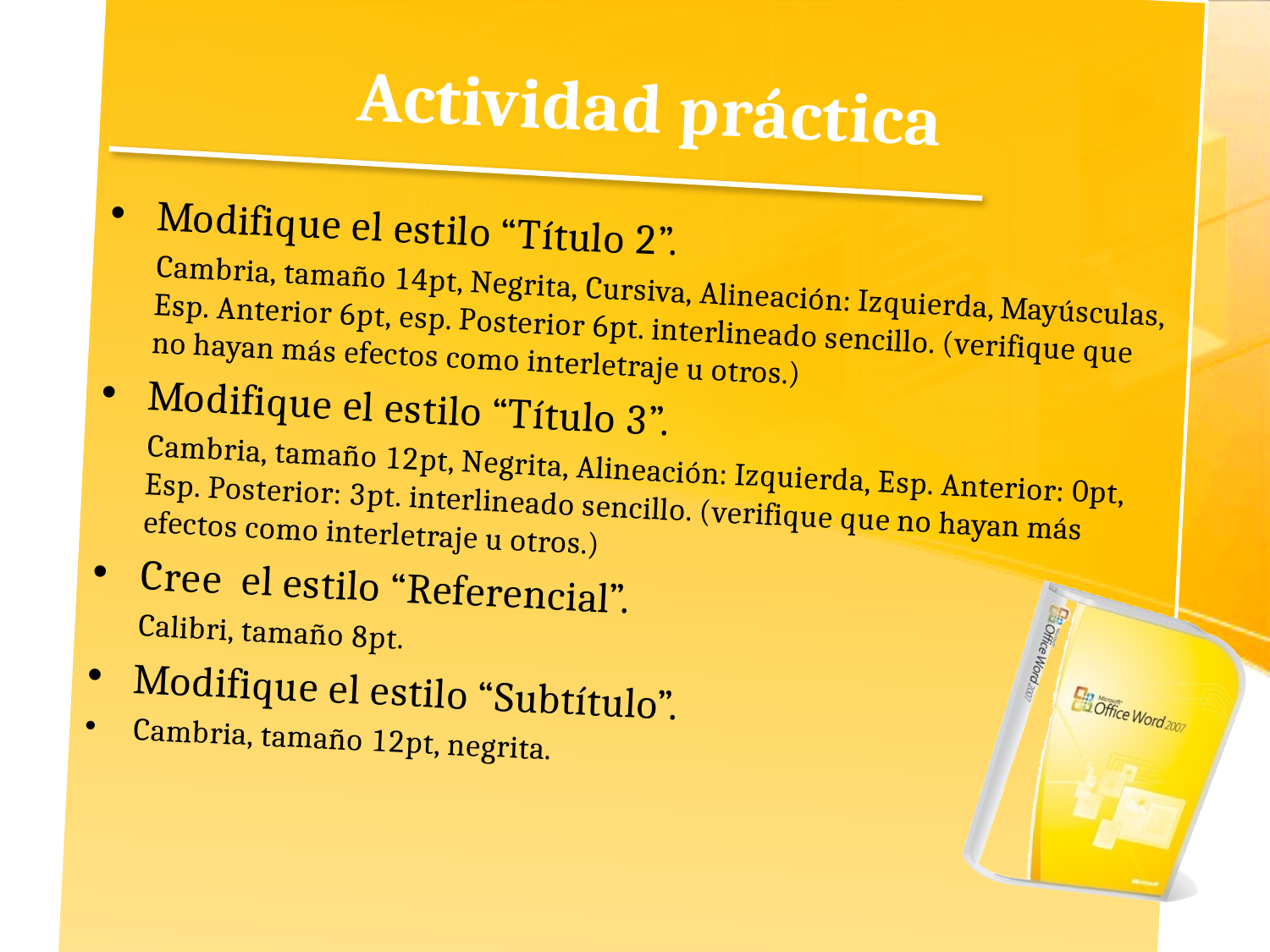

# Actividad práctica
Modifique el estilo “Título 2”.
	Cambria, tamaño 14pt, Negrita, Cursiva, Alineación: Izquierda, Mayúsculas,  Esp. Anterior 6pt, esp. Posterior 6pt. interlineado sencillo. (verifique que no hayan más efectos como interletraje u otros.)
Modifique el estilo “Título 3”.
	Cambria, tamaño 12pt, Negrita, Alineación: Izquierda, Esp. Anterior: 0pt, Esp. Posterior: 3pt. interlineado sencillo. (verifique que no hayan más efectos como interletraje u otros.)
Cree  el estilo “Referencial”.
	Calibri, tamaño 8pt.
Modifique el estilo “Subtítulo”.
Cambria, tamaño 12pt, negrita.